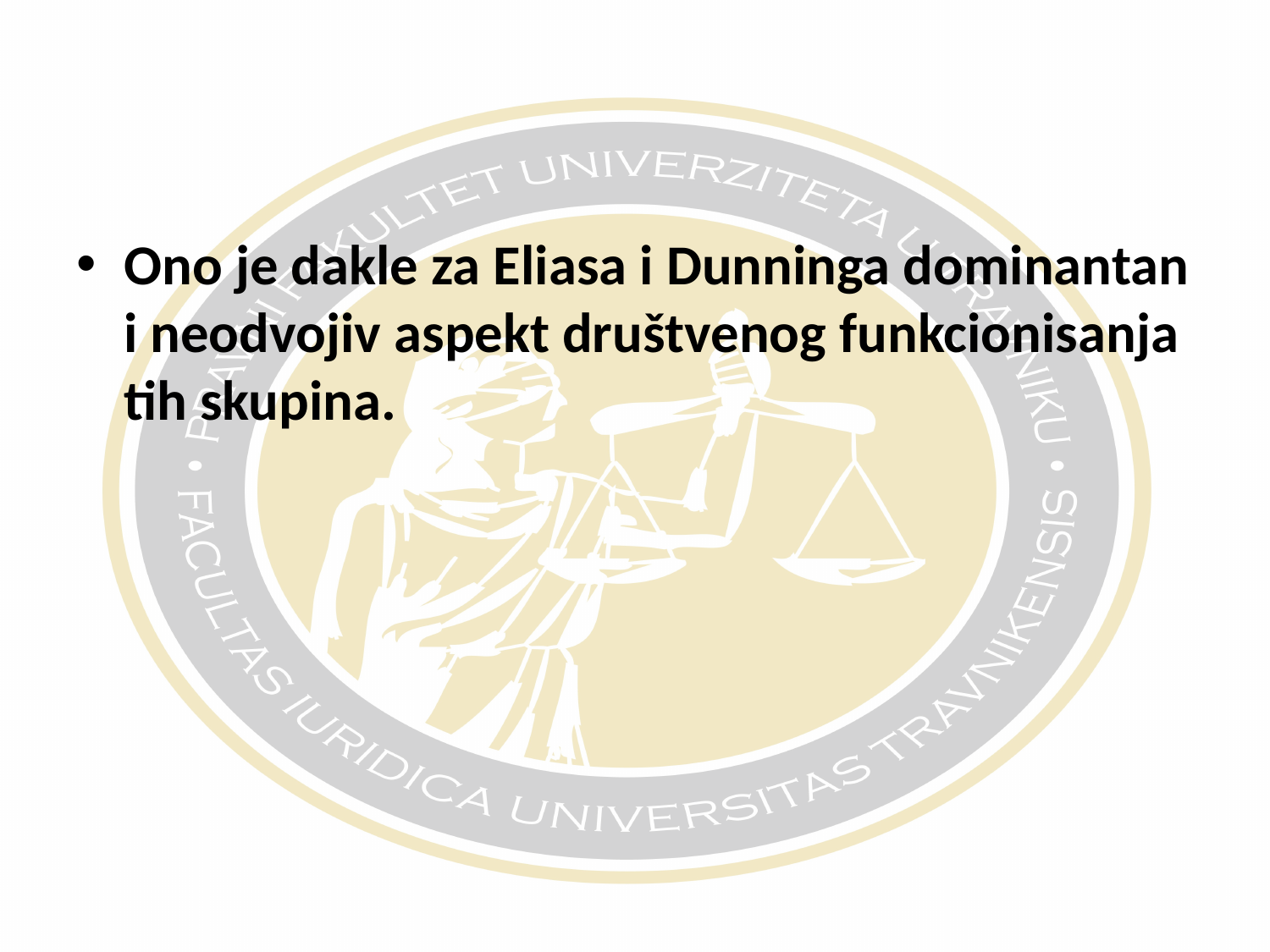

#
Ono je dakle za Eliasa i Dunninga dominantan i neodvojiv aspekt društvenog funkcionisanja tih skupina.